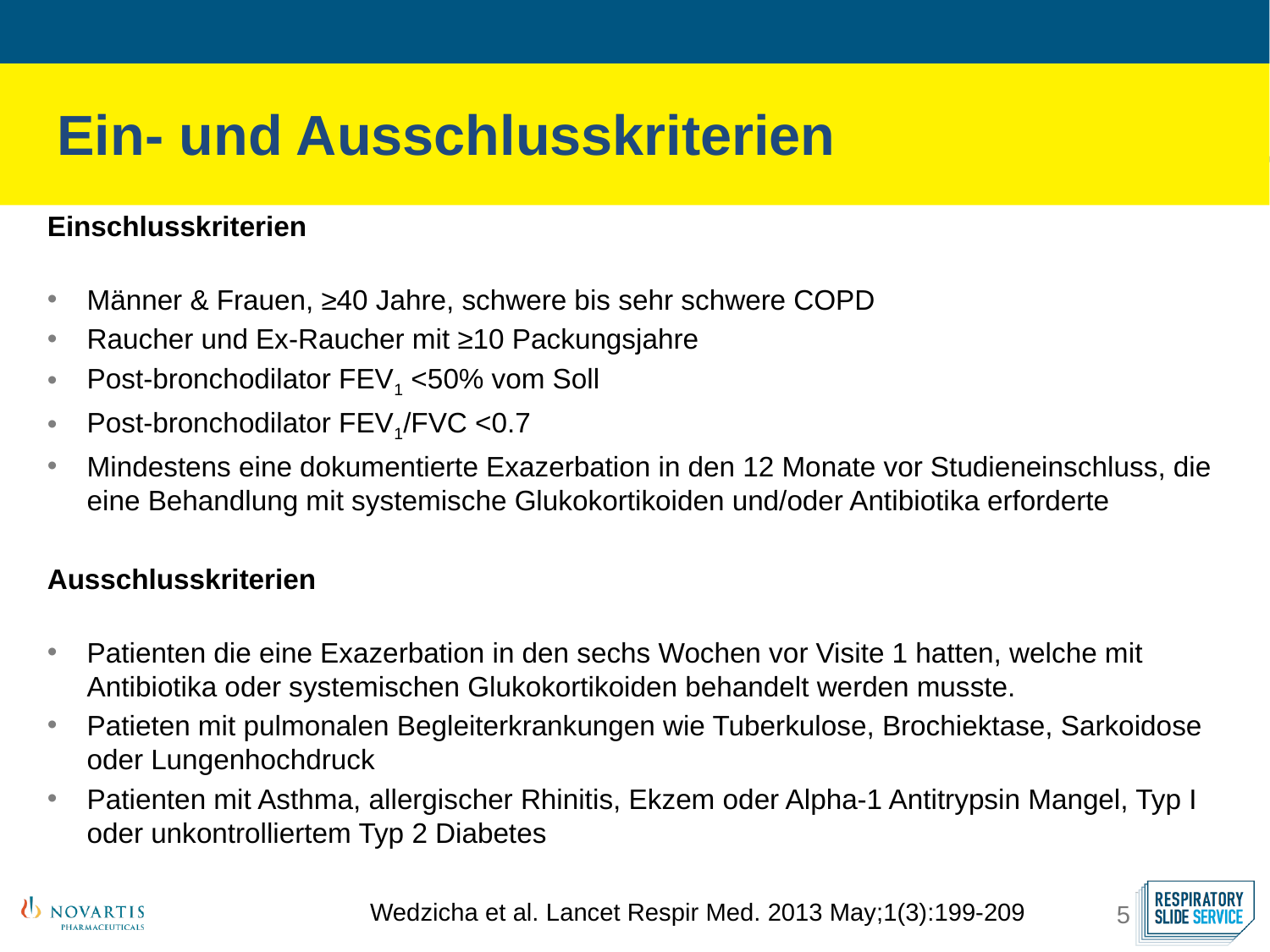

Ein- und Ausschlusskriterien
Einschlusskriterien
Männer & Frauen, ≥40 Jahre, schwere bis sehr schwere COPD
Raucher und Ex-Raucher mit ≥10 Packungsjahre
Post-bronchodilator FEV1 <50% vom Soll
Post-bronchodilator FEV1/FVC <0.7
Mindestens eine dokumentierte Exazerbation in den 12 Monate vor Studieneinschluss, die eine Behandlung mit systemische Glukokortikoiden und/oder Antibiotika erforderte

Ausschlusskriterien
Patienten die eine Exazerbation in den sechs Wochen vor Visite 1 hatten, welche mit Antibiotika oder systemischen Glukokortikoiden behandelt werden musste.
Patieten mit pulmonalen Begleiterkrankungen wie Tuberkulose, Brochiektase, Sarkoidose oder Lungenhochdruck
Patienten mit Asthma, allergischer Rhinitis, Ekzem oder Alpha-1 Antitrypsin Mangel, Typ I oder unkontrolliertem Typ 2 Diabetes

Wedzicha et al. Lancet Respir Med. 2013 May;1(3):199-209